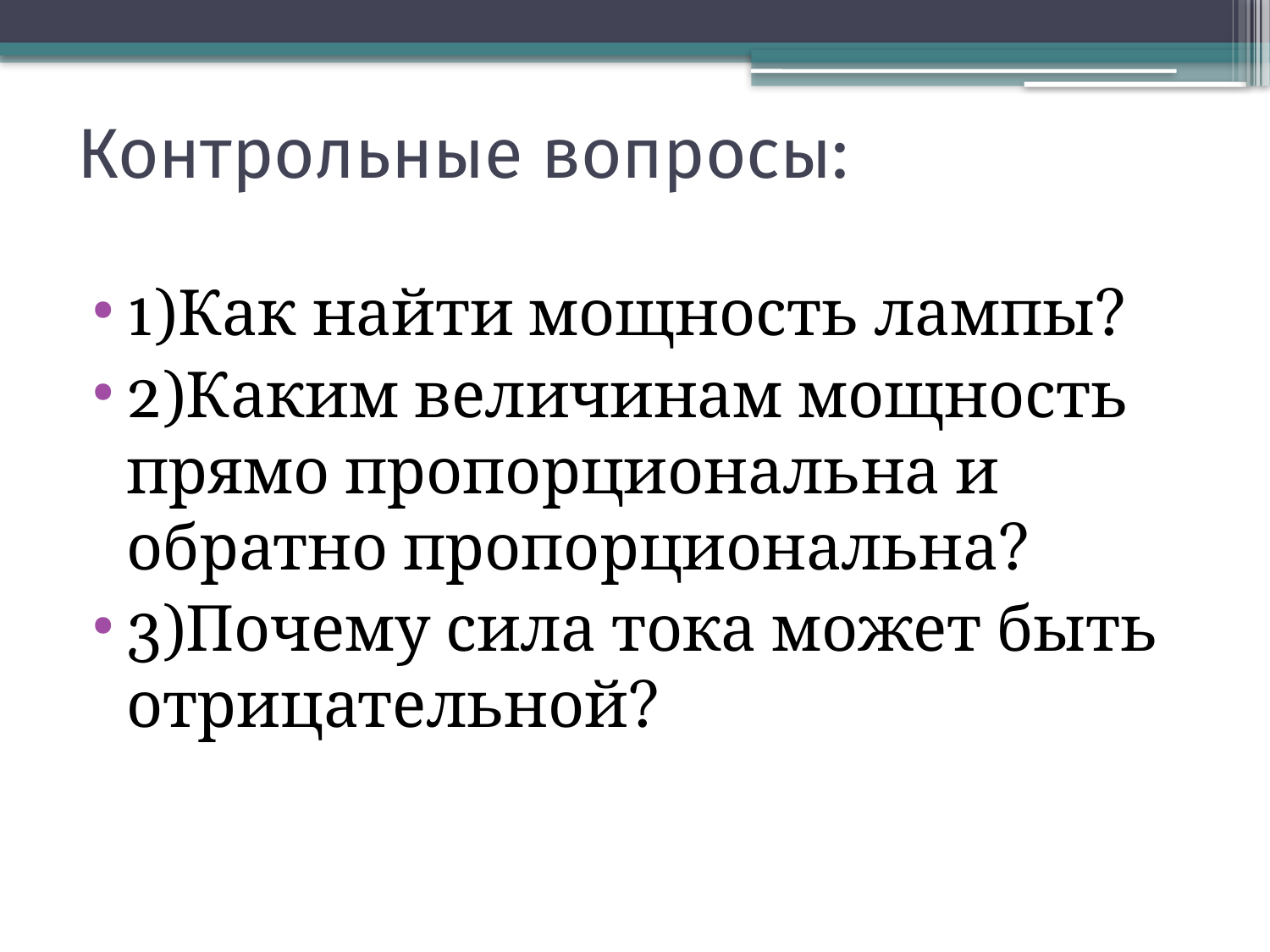

# Контрольные вопросы:
1)Как найти мощность лампы?
2)Каким величинам мощность прямо пропорциональна и обратно пропорциональна?
3)Почему сила тока может быть отрицательной?